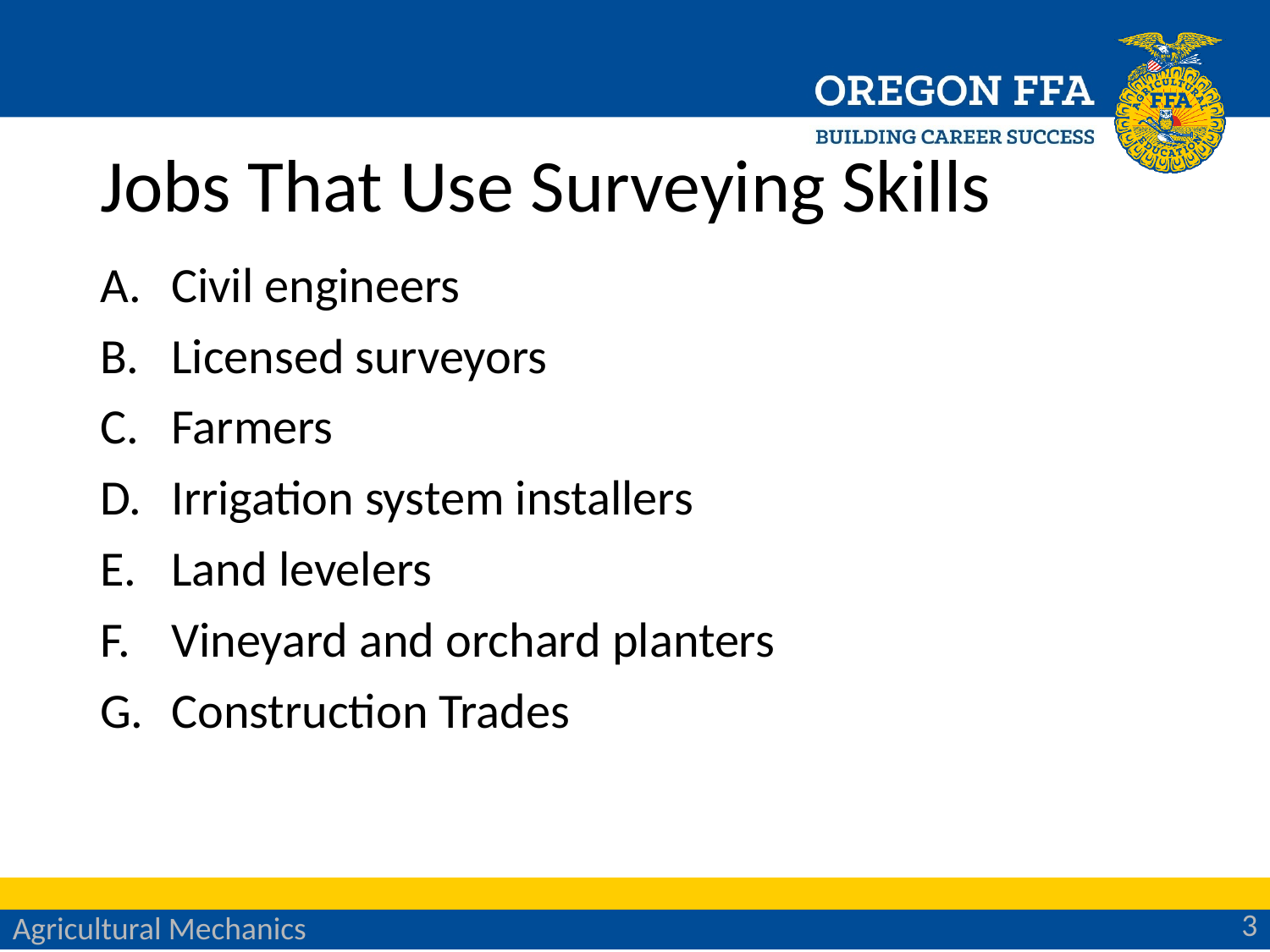

# Jobs That Use Surveying Skills
Civil engineers
Licensed surveyors
Farmers
Irrigation system installers
Land levelers
Vineyard and orchard planters
Construction Trades

3
Agricultural Mechanics